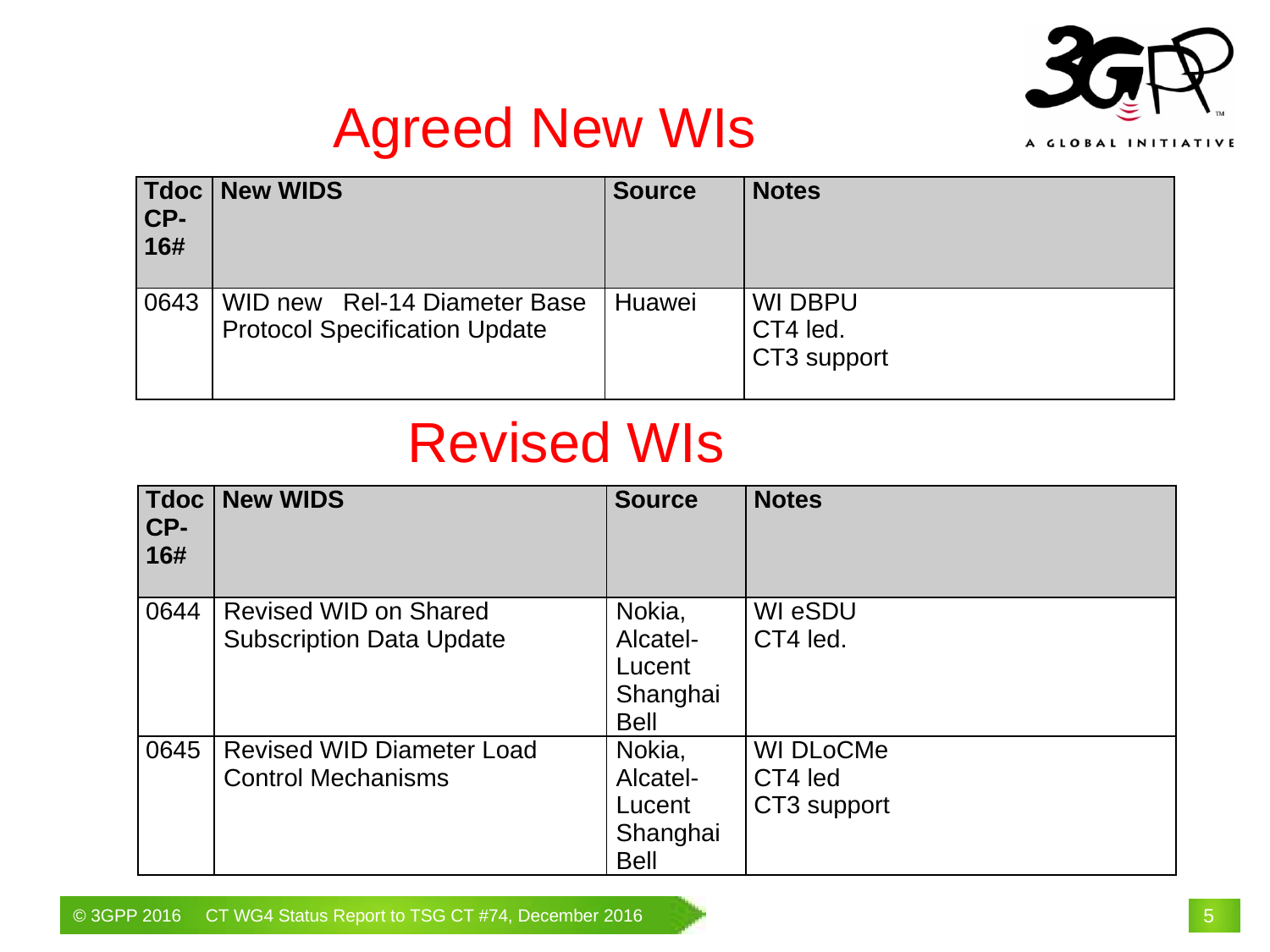

# Agreed New WIs
| Tdoc CP-16# | New WIDS | Source | Notes |
| --- | --- | --- | --- |
| 0643 | WID new Rel-14 Diameter Base Protocol Specification Update | Huawei | WI DBPU CT4 led. CT3 support |

Revised WIs

| Tdoc CP-16# | New WIDS | Source | Notes |
| --- | --- | --- | --- |
| 0644 | Revised WID on Shared Subscription Data Update | Nokia, Alcatel-Lucent Shanghai Bell | WI eSDU CT4 led. |
| 0645 | Revised WID Diameter Load Control Mechanisms | Nokia, Alcatel-Lucent Shanghai Bell | WI DLoCMe CT4 led CT3 support |